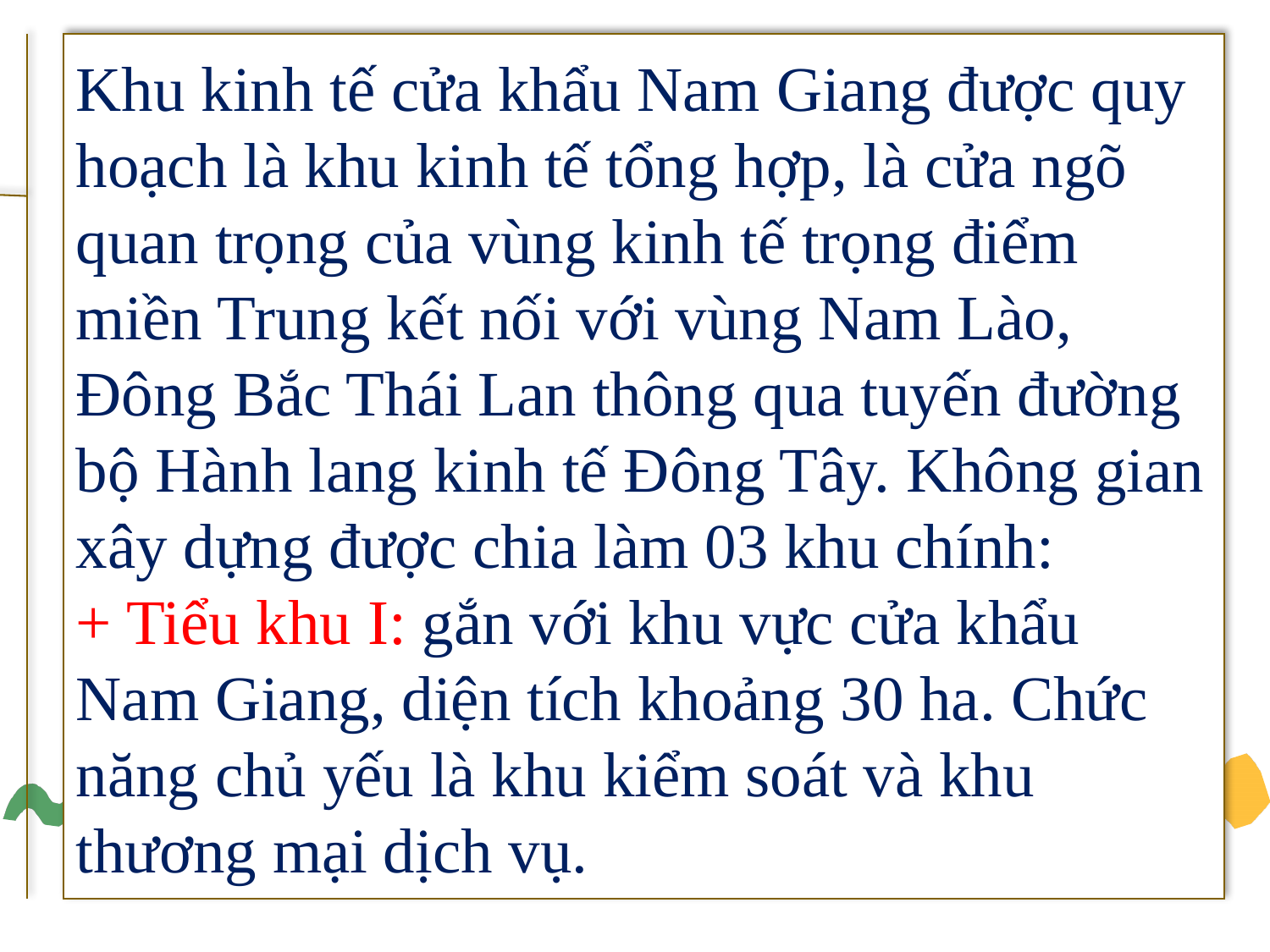

Khu kinh tế cửa khẩu Nam Giang được quy hoạch là khu kinh tế tổng hợp, là cửa ngõ quan trọng của vùng kinh tế trọng điểm miền Trung kết nối với vùng Nam Lào, Đông Bắc Thái Lan thông qua tuyến đường bộ Hành lang kinh tế Đông Tây. Không gian xây dựng được chia làm 03 khu chính:
+ Tiểu khu I: gắn với khu vực cửa khẩu Nam Giang, diện tích khoảng 30 ha. Chức năng chủ yếu là khu kiểm soát và khu thương mại dịch vụ.